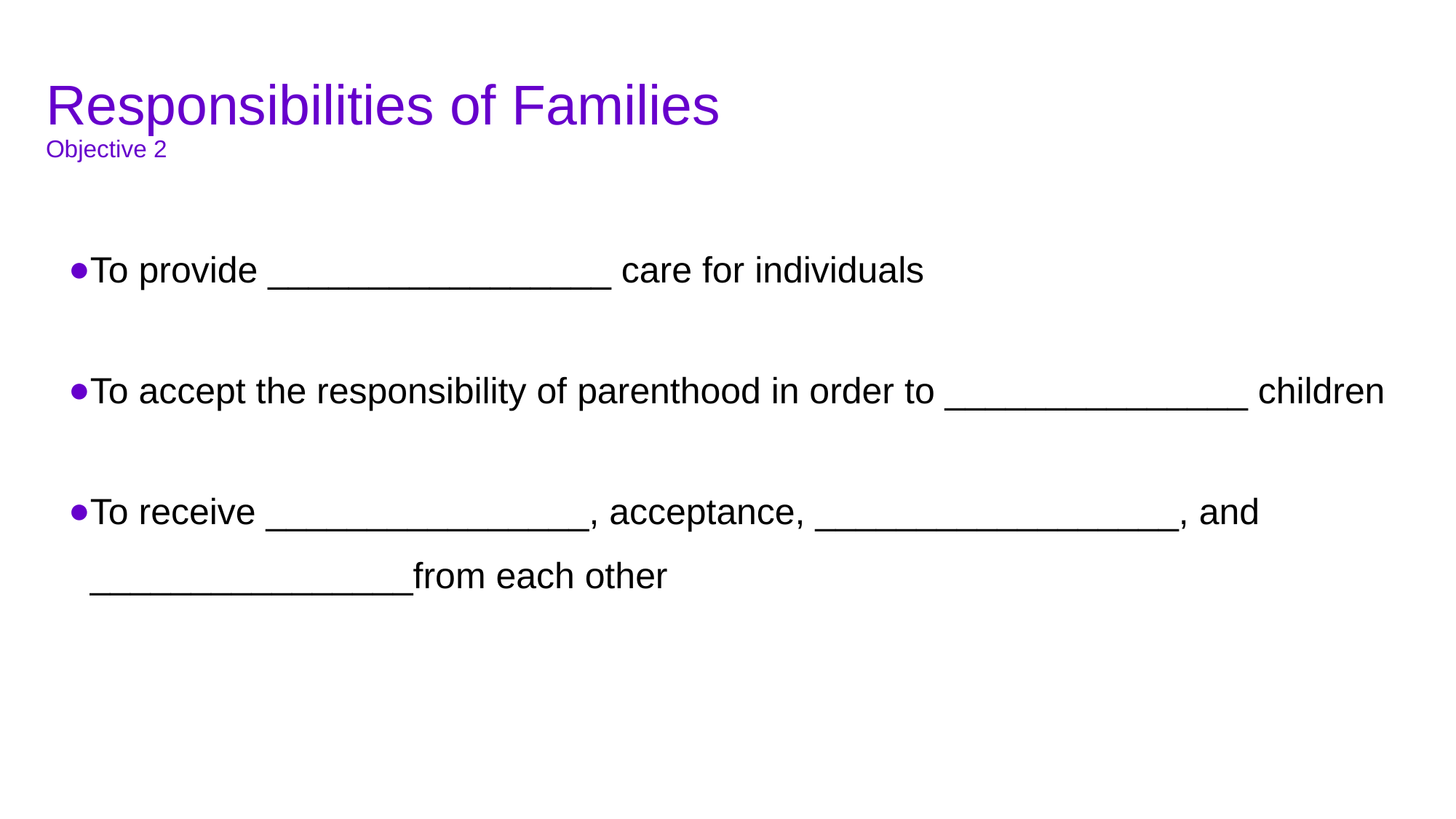

# Responsibilities of Families Objective 2
To provide _________________ care for individuals

To accept the responsibility of parenthood in order to _______________ children

To receive ________________, acceptance, __________________, and
________________from each other